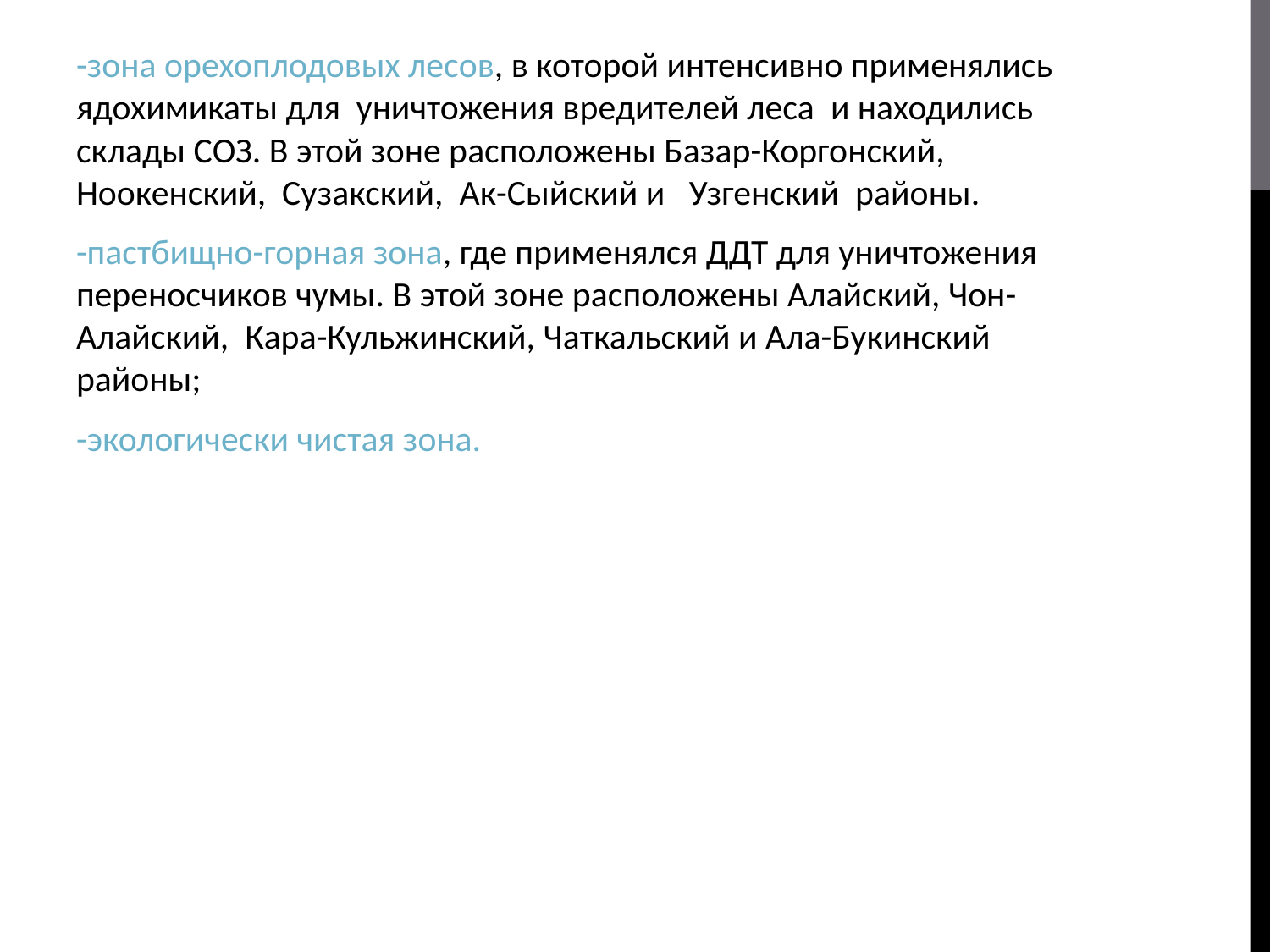

-зона орехоплодовых лесов, в которой интенсивно применялись ядохимикаты для  уничтожения вредителей леса  и находились склады СОЗ. В этой зоне расположены Базар-Коргонский, Ноокенский,  Сузакский,  Ак-Сыйский и   Узгенский  районы.
-пастбищно-горная зона, где применялся ДДТ для уничтожения переносчиков чумы. В этой зоне расположены Алайский, Чон-Алайский,  Кара-Кульжинский, Чаткальский и Ала-Букинский  районы;
-экологически чистая зона.